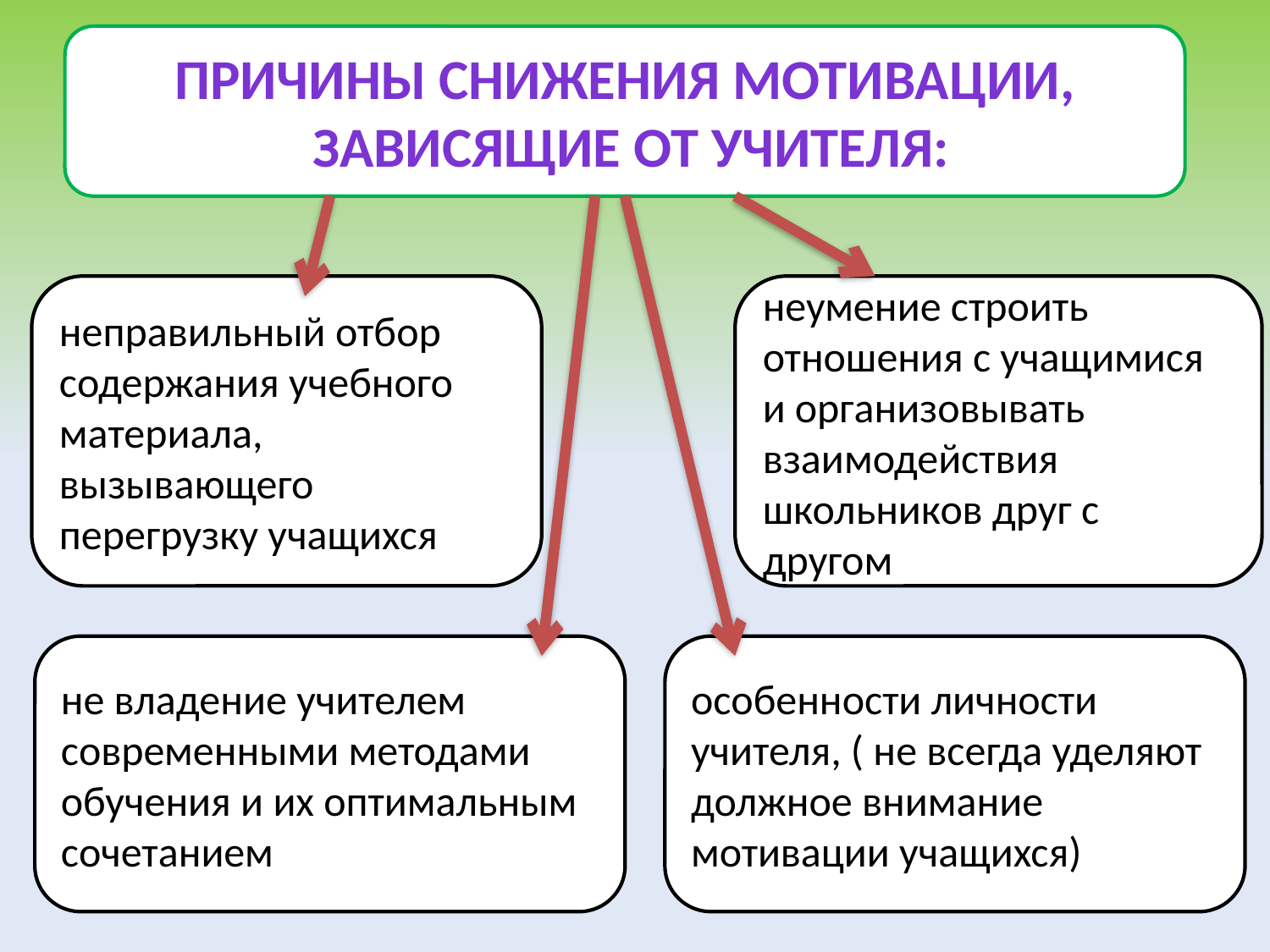

Причины снижения мотивации,
 зависящие от учителя:
неправильный отбор содержания учебного материала, вызывающего перегрузку учащихся
неумение строить отношения с учащимися и организовывать взаимодействия школьников друг с другом
не владение учителем современными методами обучения и их оптимальным сочетанием
особенности личности учителя, ( не всегда уделяют должное внимание мотивации учащихся)